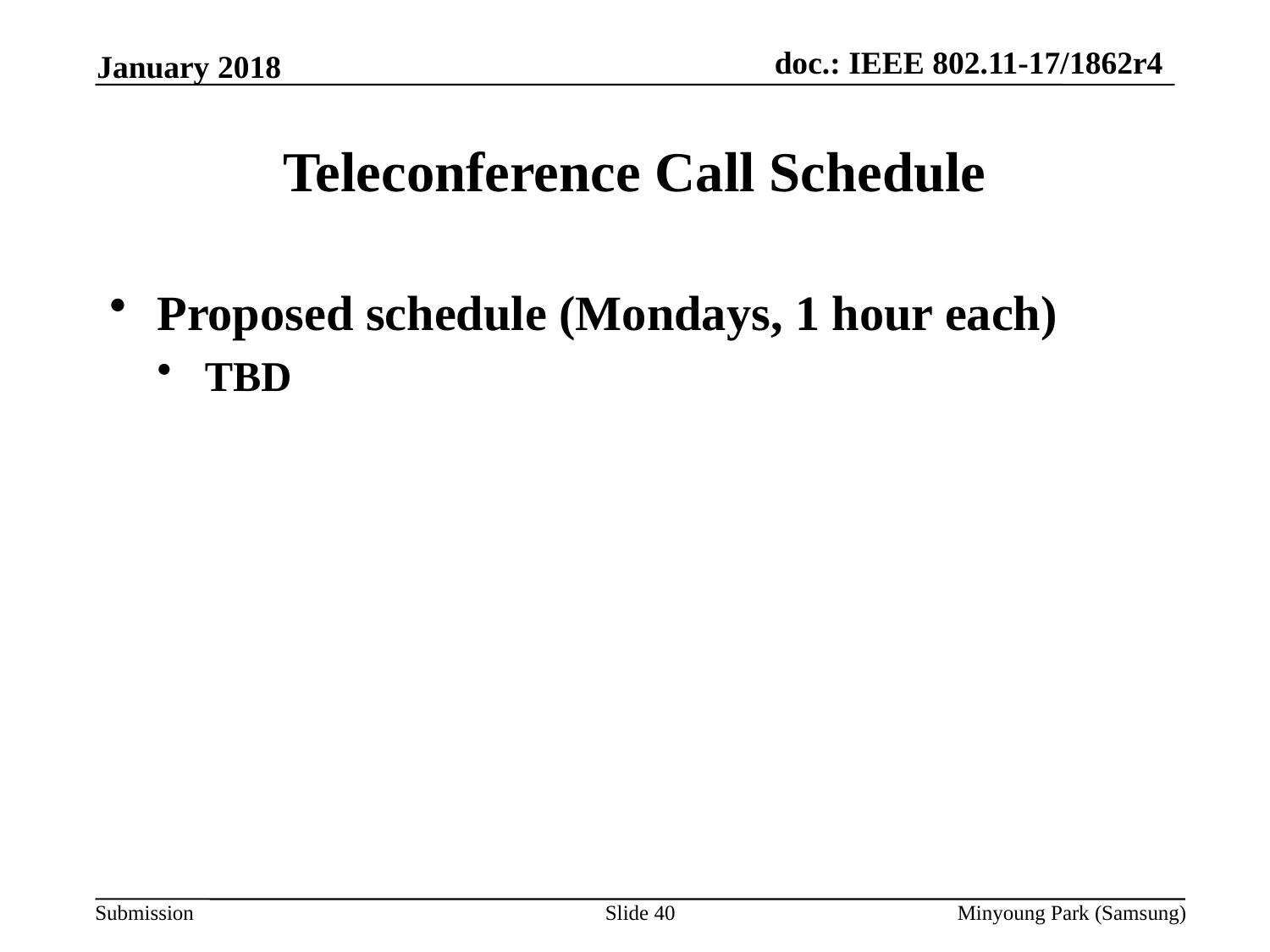

January 2018
# Teleconference Call Schedule
Proposed schedule (Mondays, 1 hour each)
TBD

Slide 40
Minyoung Park (Samsung)